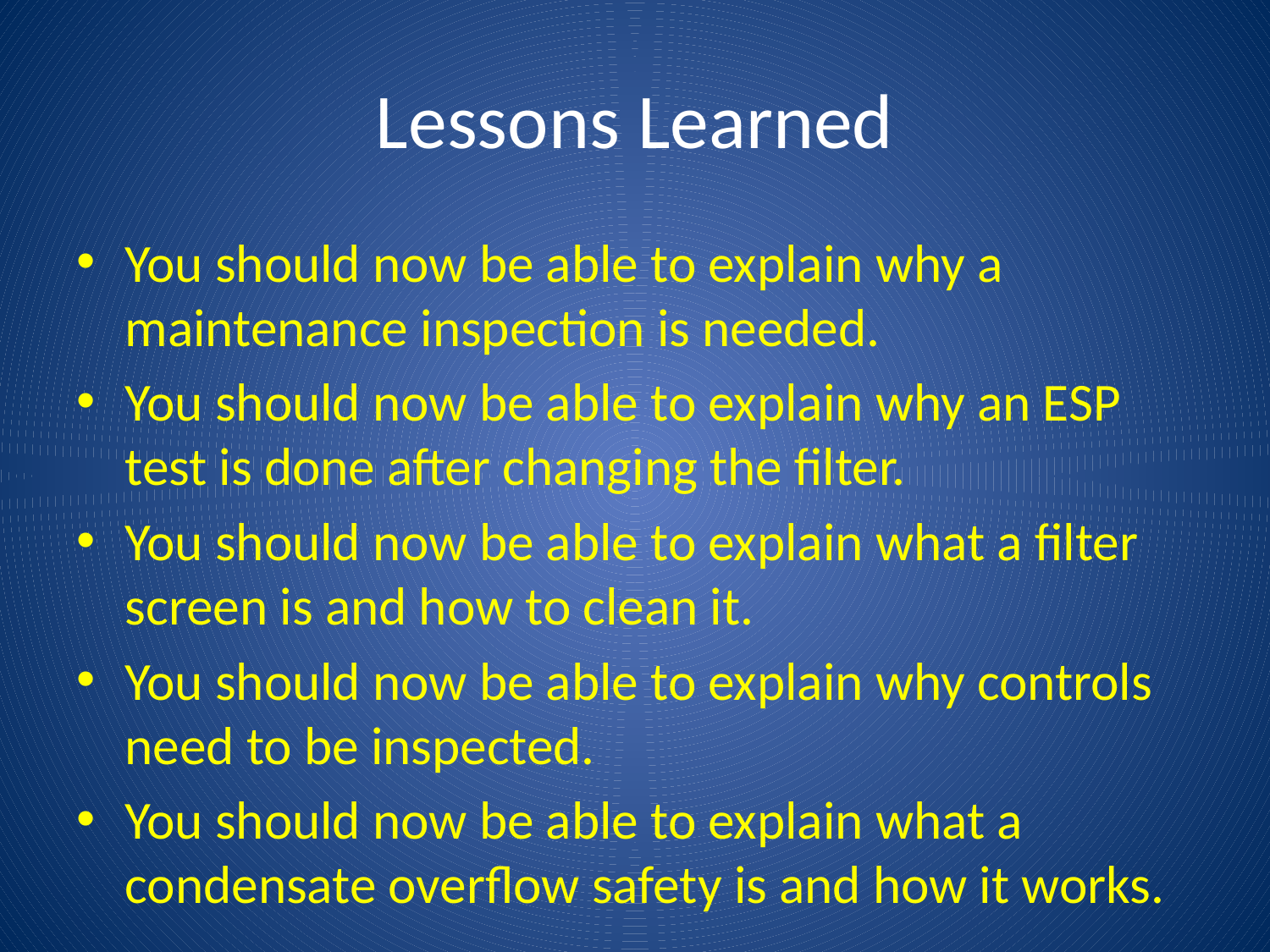

# Lessons Learned
You should now be able to explain why a maintenance inspection is needed.
You should now be able to explain why an ESP test is done after changing the filter.
You should now be able to explain what a filter screen is and how to clean it.
You should now be able to explain why controls need to be inspected.
You should now be able to explain what a condensate overflow safety is and how it works.